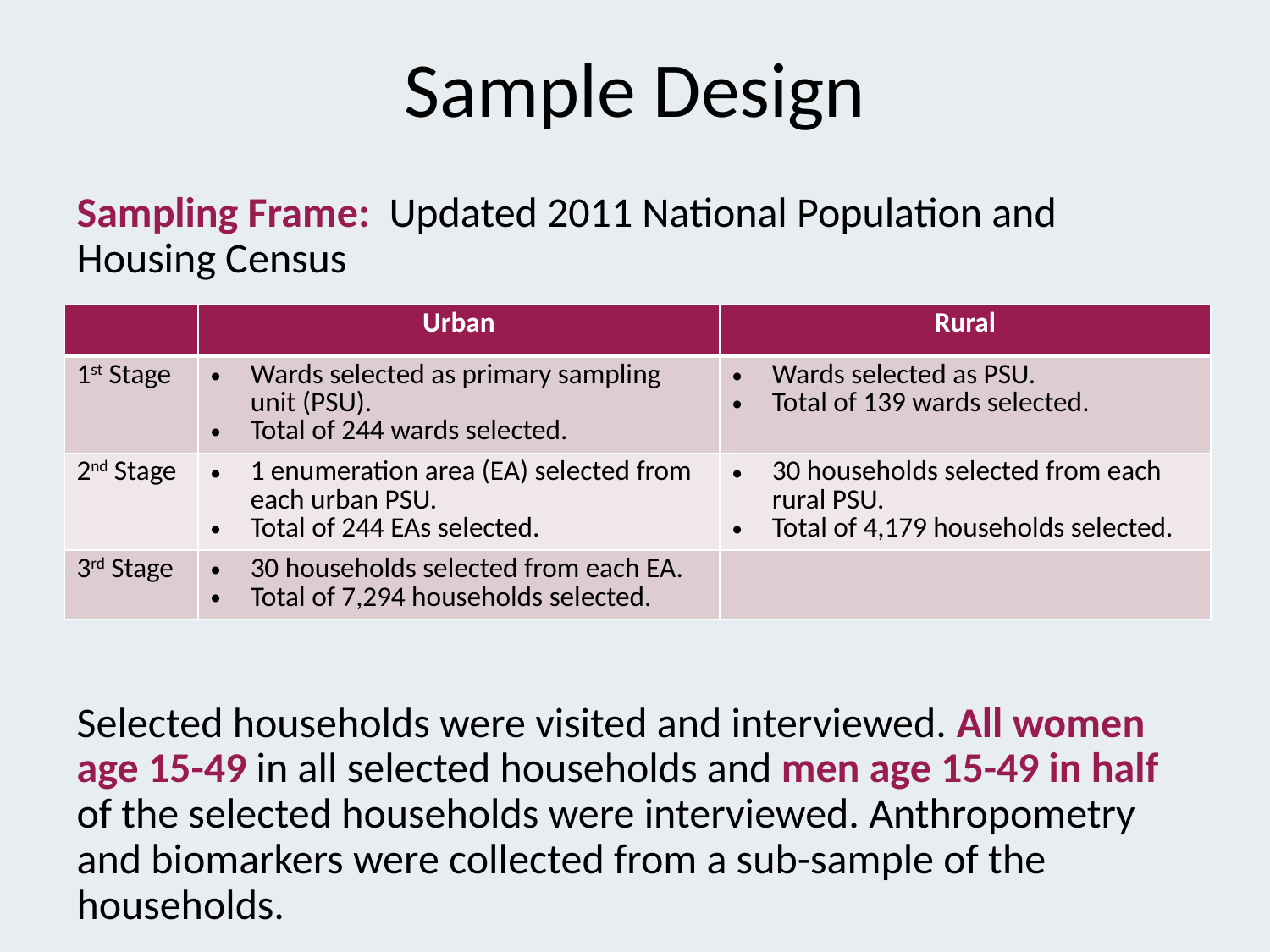

# Sample Design
Sampling Frame:  Updated 2011 National Population and Housing Census

Selected households were visited and interviewed. All women age 15-49 in all selected households and men age 15-49 in half of the selected households were interviewed. Anthropometry and biomarkers were collected from a sub-sample of the households.
|  | Urban | Rural |
| --- | --- | --- |
| 1st Stage | Wards selected as primary sampling unit (PSU). Total of 244 wards selected. | Wards selected as PSU. Total of 139 wards selected. |
| 2nd Stage | 1 enumeration area (EA) selected from each urban PSU. Total of 244 EAs selected. | 30 households selected from each rural PSU. Total of 4,179 households selected. |
| 3rd Stage | 30 households selected from each EA. Total of 7,294 households selected. |  |